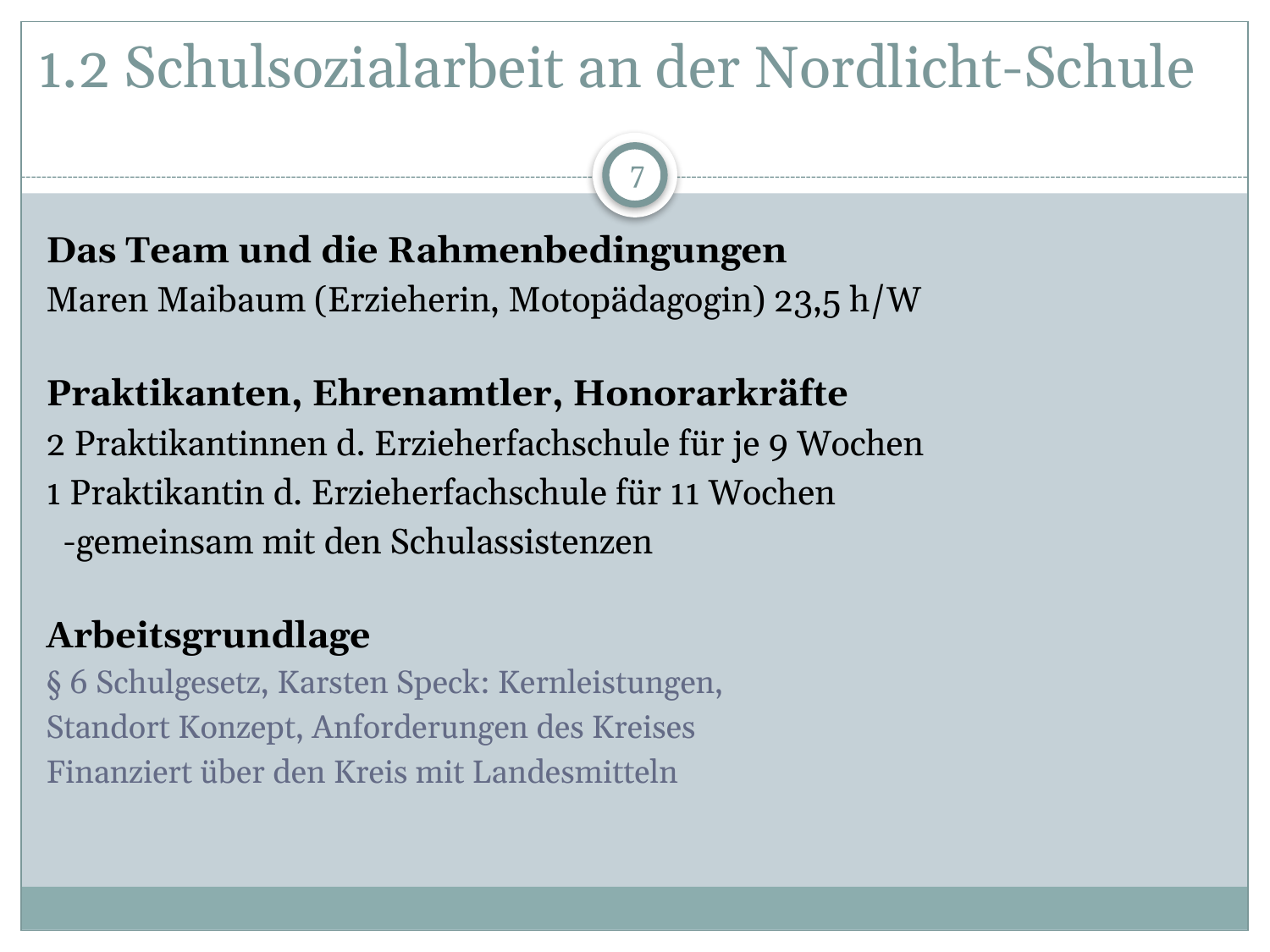

# 1.2 Schulsozialarbeit an der Nordlicht-Schule
7
Das Team und die Rahmenbedingungen
	Maren Maibaum (Erzieherin, Motopädagogin) 23,5 h/W

Praktikanten, Ehrenamtler, Honorarkräfte
	2 Praktikantinnen d. Erzieherfachschule für je 9 Wochen
	1 Praktikantin d. Erzieherfachschule für 11 Wochen
	  -gemeinsam mit den Schulassistenzen

Arbeitsgrundlage
	§ 6 Schulgesetz, Karsten Speck: Kernleistungen,
	Standort Konzept, Anforderungen des Kreises
	Finanziert über den Kreis mit Landesmitteln